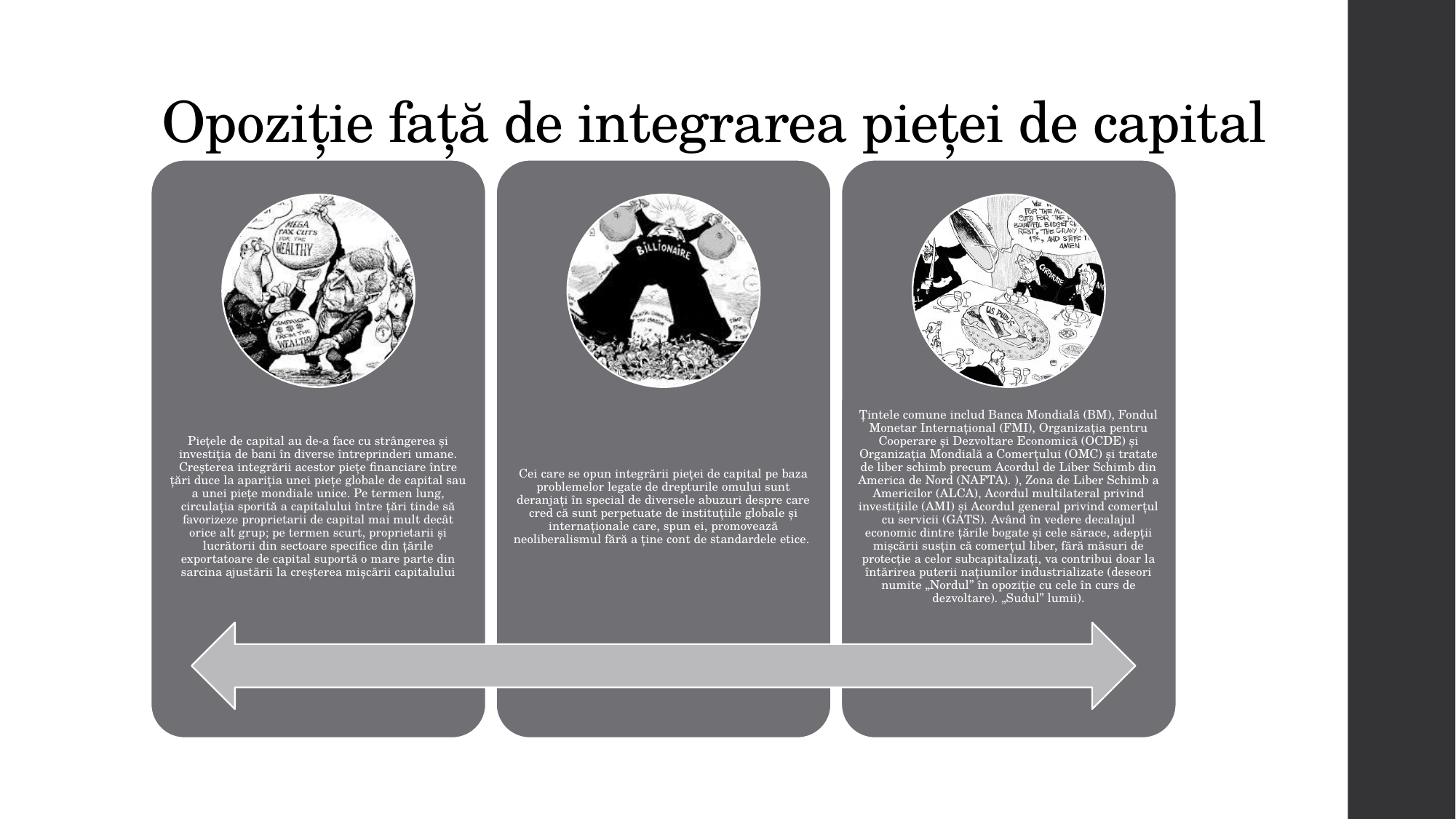

# Opoziție față de integrarea pieței de capital
Piețele de capital au de-a face cu strângerea și investiția de bani în diverse întreprinderi umane. Creșterea integrării acestor piețe financiare între țări duce la apariția unei piețe globale de capital sau a unei piețe mondiale unice. Pe termen lung, circulația sporită a capitalului între țări tinde să favorizeze proprietarii de capital mai mult decât orice alt grup; pe termen scurt, proprietarii și lucrătorii din sectoare specifice din țările exportatoare de capital suportă o mare parte din sarcina ajustării la creșterea mișcării capitalului
Cei care se opun integrării pieței de capital pe baza problemelor legate de drepturile omului sunt deranjați în special de diversele abuzuri despre care cred că sunt perpetuate de instituțiile globale și internaționale care, spun ei, promovează neoliberalismul fără a ține cont de standardele etice.
Țintele comune includ Banca Mondială (BM), Fondul Monetar Internațional (FMI), Organizația pentru Cooperare și Dezvoltare Economică (OCDE) și Organizația Mondială a Comerțului (OMC) și tratate de liber schimb precum Acordul de Liber Schimb din America de Nord (NAFTA). ), Zona de Liber Schimb a Americilor (ALCA), Acordul multilateral privind investițiile (AMI) și Acordul general privind comerțul cu servicii (GATS). Având în vedere decalajul economic dintre țările bogate și cele sărace, adepții mișcării susțin că comerțul liber, fără măsuri de protecție a celor subcapitalizați, va contribui doar la întărirea puterii națiunilor industrializate (deseori numite „Nordul” în opoziție cu cele în curs de dezvoltare). „Sudul” lumii).